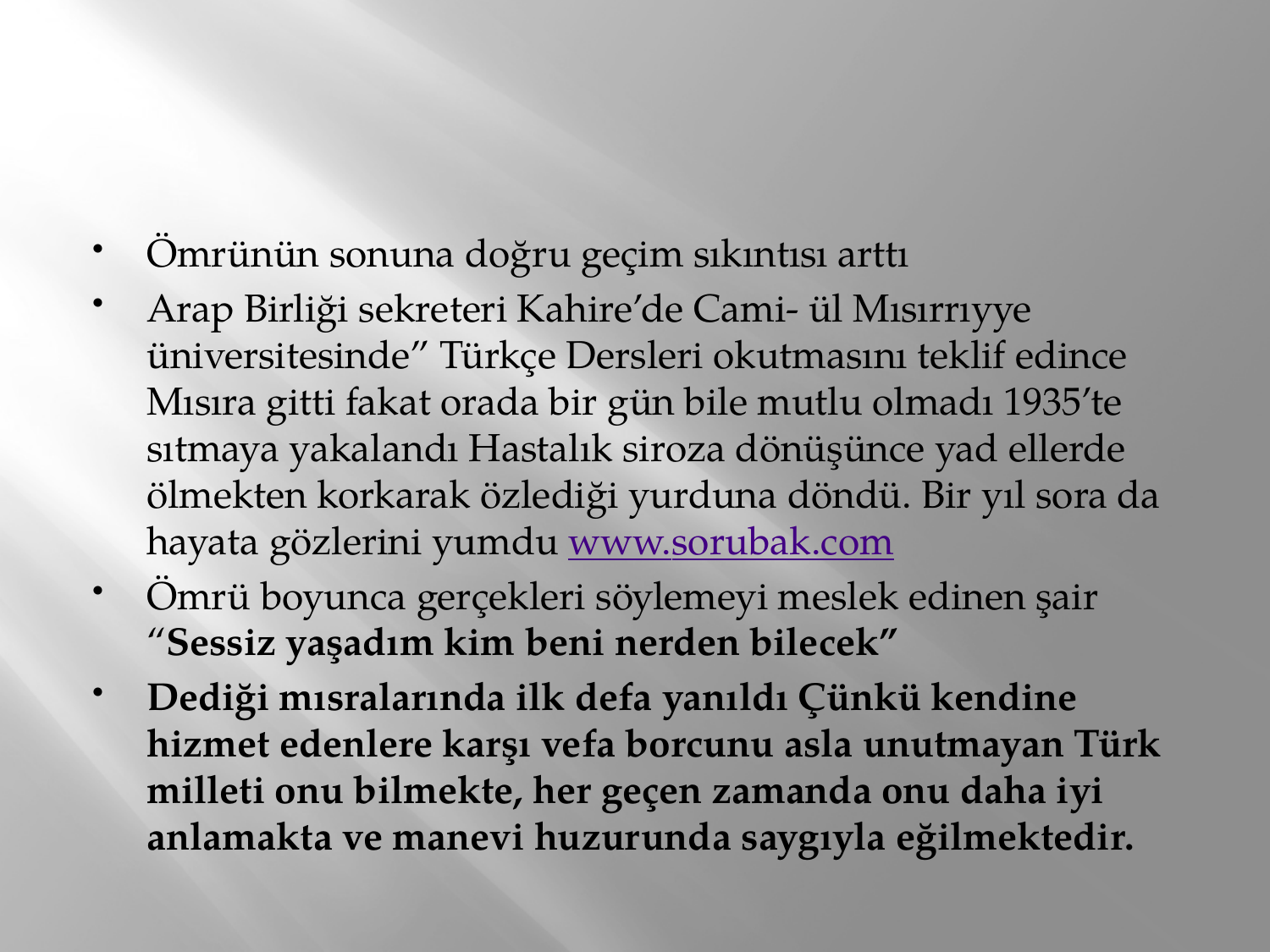

#
Ömrünün sonuna doğru geçim sıkıntısı arttı
Arap Birliği sekreteri Kahire’de Cami- ül Mısırrıyye üniversitesinde” Türkçe Dersleri okutmasını teklif edince Mısıra gitti fakat orada bir gün bile mutlu olmadı 1935’te sıtmaya yakalandı Hastalık siroza dönüşünce yad ellerde ölmekten korkarak özlediği yurduna döndü. Bir yıl sora da hayata gözlerini yumdu www.sorubak.com
Ömrü boyunca gerçekleri söylemeyi meslek edinen şair “Sessiz yaşadım kim beni nerden bilecek”
Dediği mısralarında ilk defa yanıldı Çünkü kendine hizmet edenlere karşı vefa borcunu asla unutmayan Türk milleti onu bilmekte, her geçen zamanda onu daha iyi anlamakta ve manevi huzurunda saygıyla eğilmektedir.